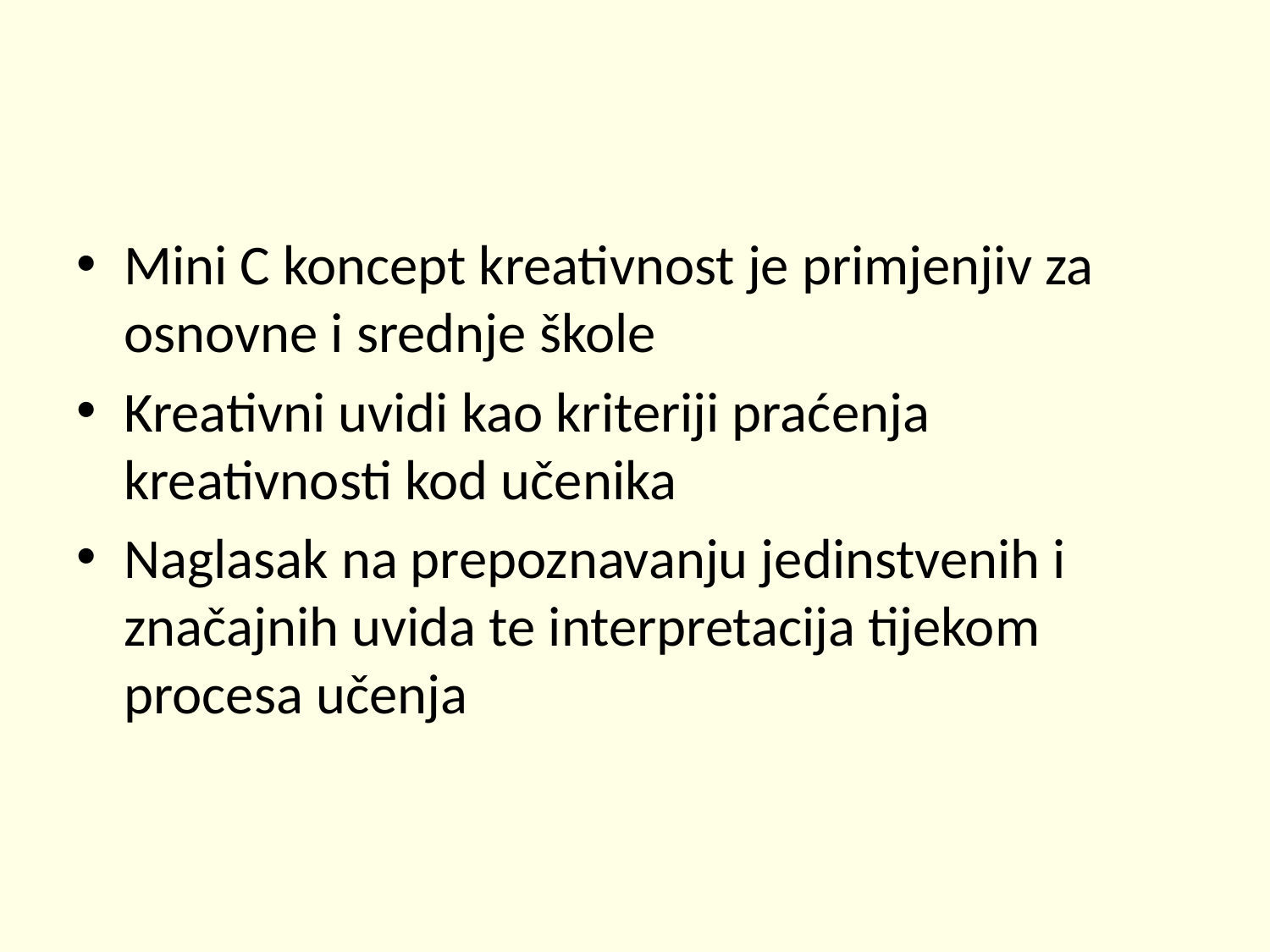

#
Mini C koncept kreativnost je primjenjiv za osnovne i srednje škole
Kreativni uvidi kao kriteriji praćenja kreativnosti kod učenika
Naglasak na prepoznavanju jedinstvenih i značajnih uvida te interpretacija tijekom procesa učenja